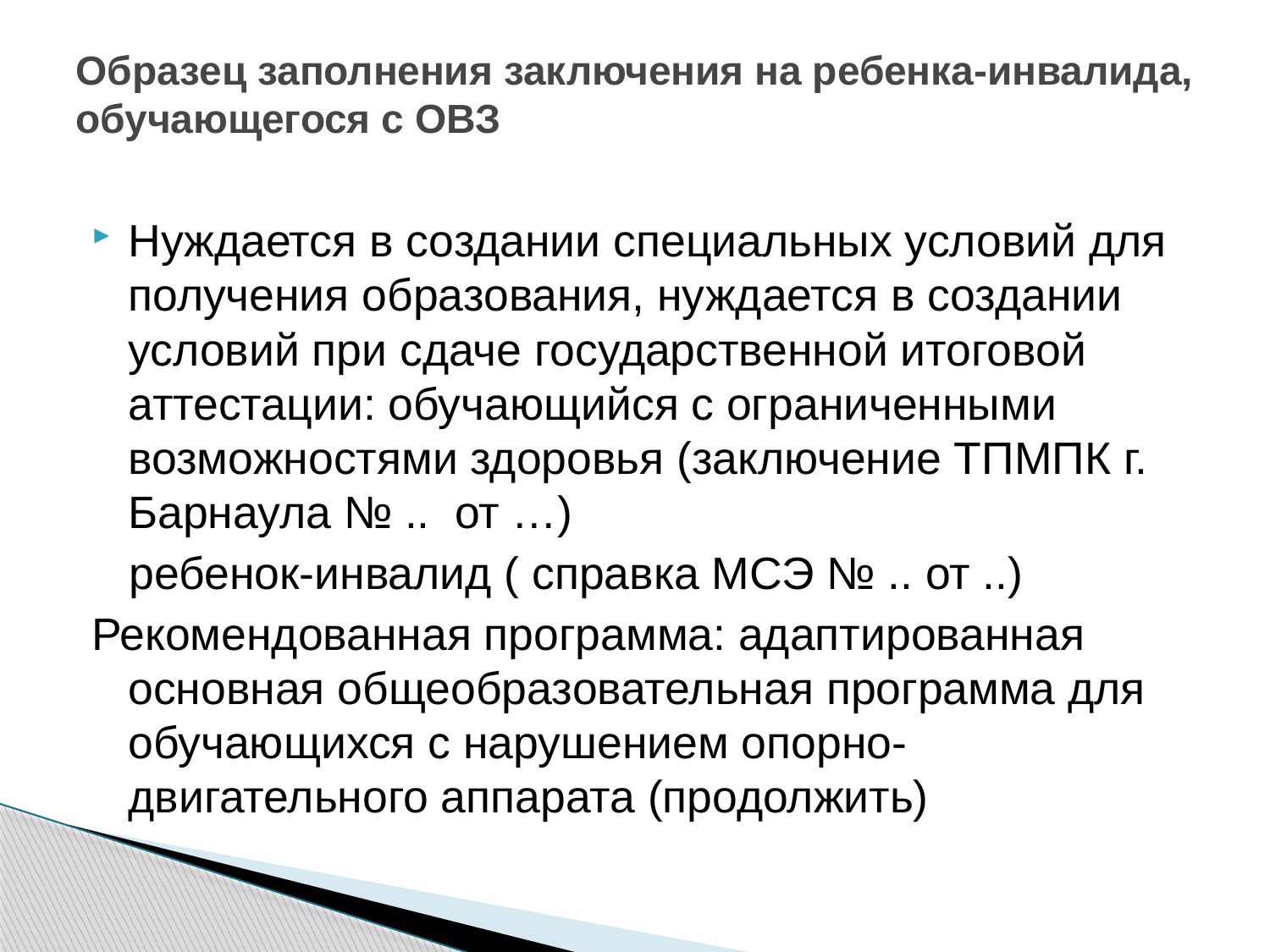

# Образец заполнения заключения на ребенка-инвалида, обучающегося с ОВЗ
Нуждается в создании специальных условий для получения образования, нуждается в создании условий при сдаче государственной итоговой аттестации: обучающийся с ограниченными возможностями здоровья (заключение ТПМПК г. Барнаула № ..  от …)
   ребенок-инвалид ( справка МСЭ № .. от ..)
Рекомендованная программа: адаптированная основная общеобразовательная программа для обучающихся с нарушением опорно-двигательного аппарата (продолжить)